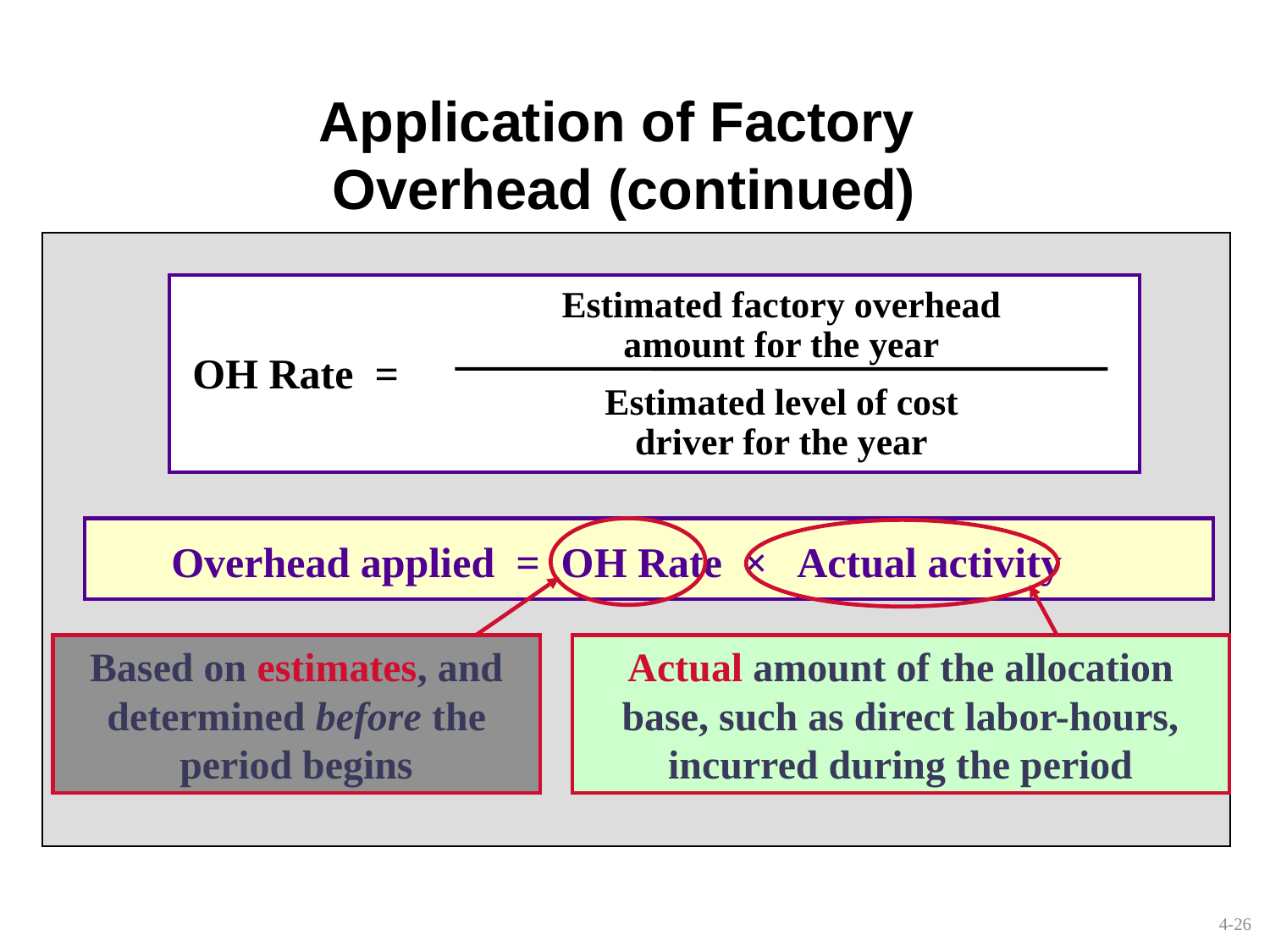

Application of Factory
Overhead (continued)

Estimated factory overhead
amount for the year
OH Rate  =

Estimated level of cost
driver for the year

Based on estimates, and determined before the period begins
Actual amount of the allocation base, such as direct labor-hours, incurred during the period

Overhead applied  =  OH Rate  ×   Actual activity
4-26